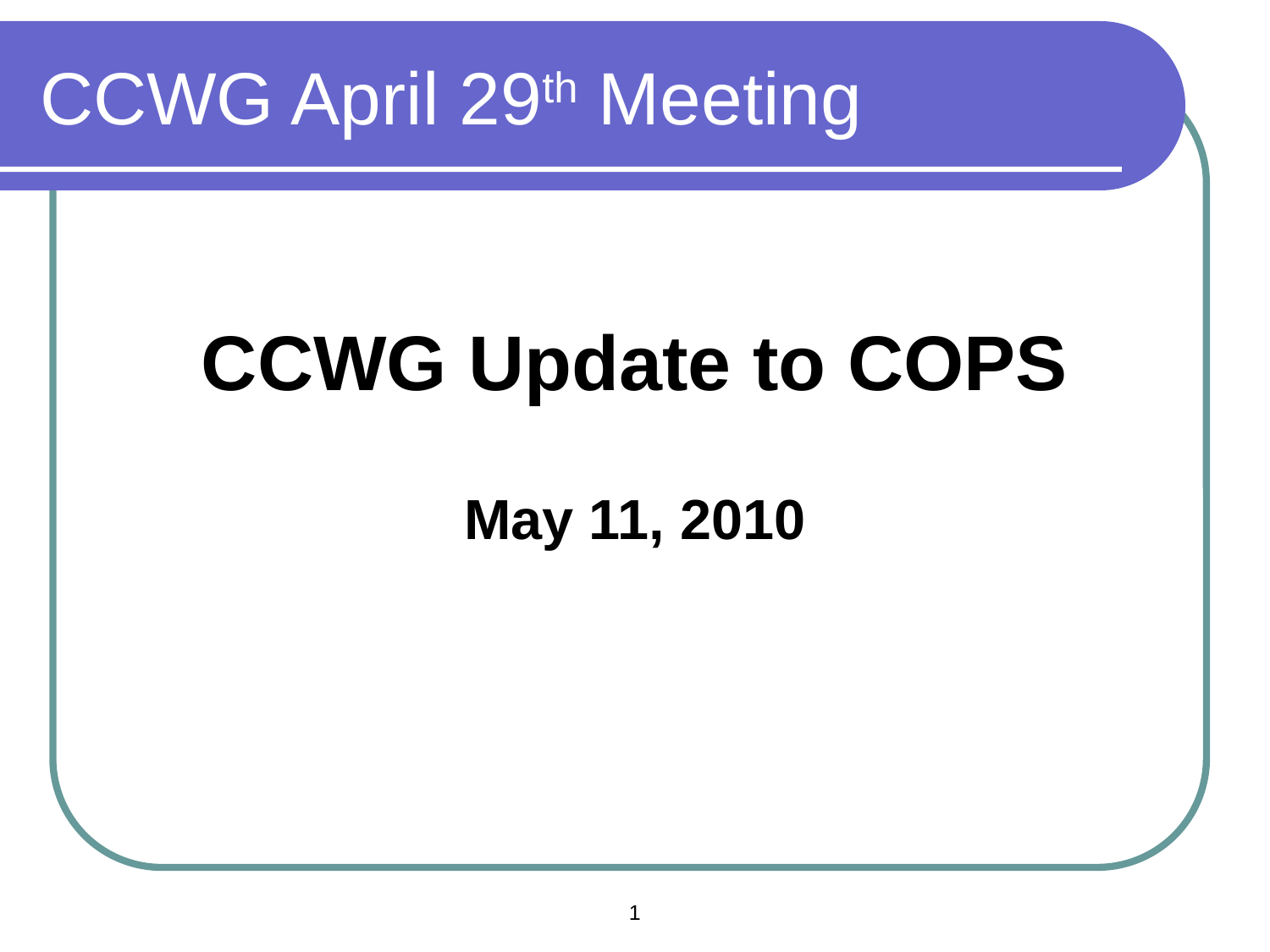

# CCWG April 29th Meeting
CCWG Update to COPS

May 11, 2010
1